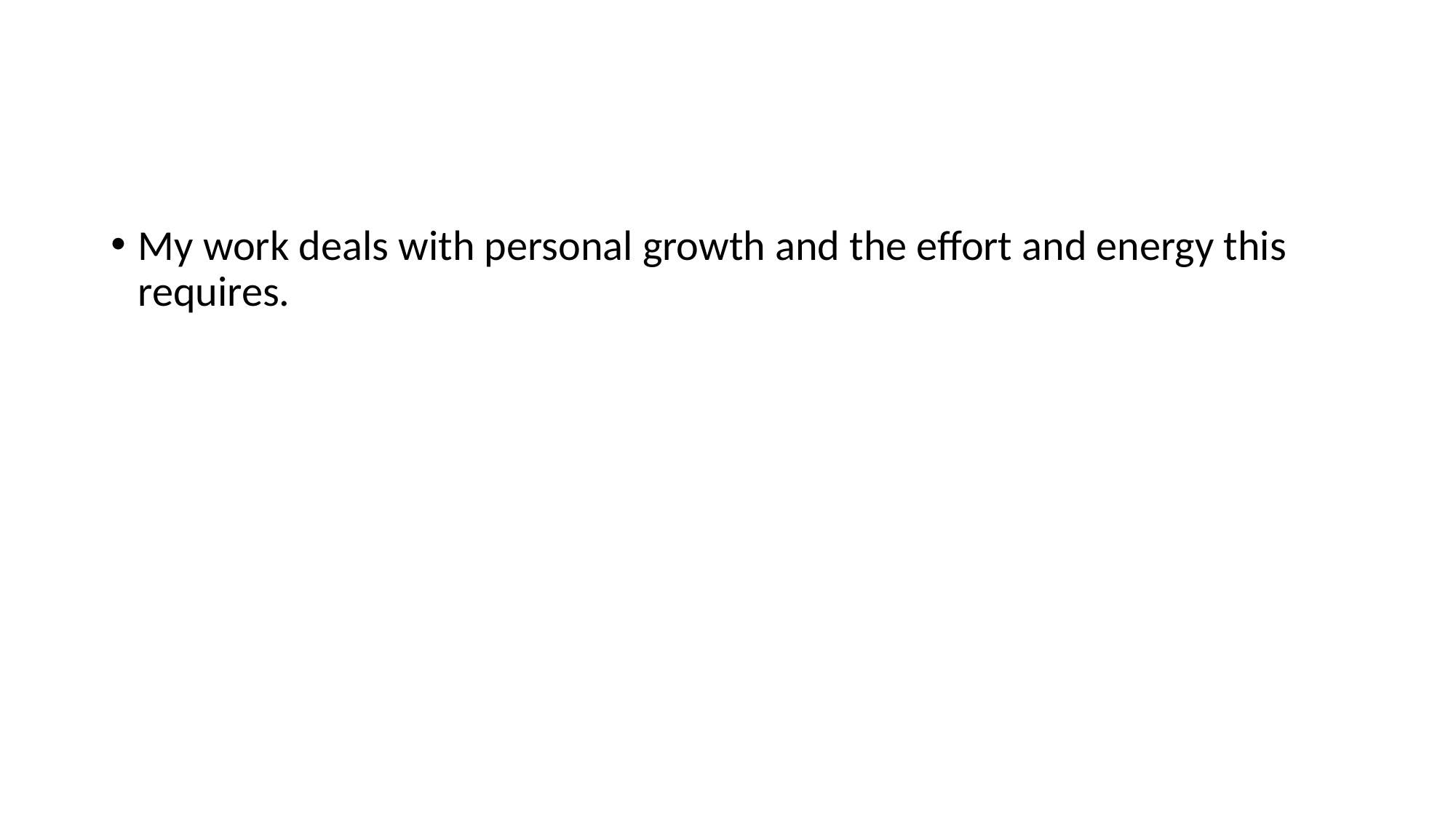

My work deals with personal growth and the effort and energy this requires.